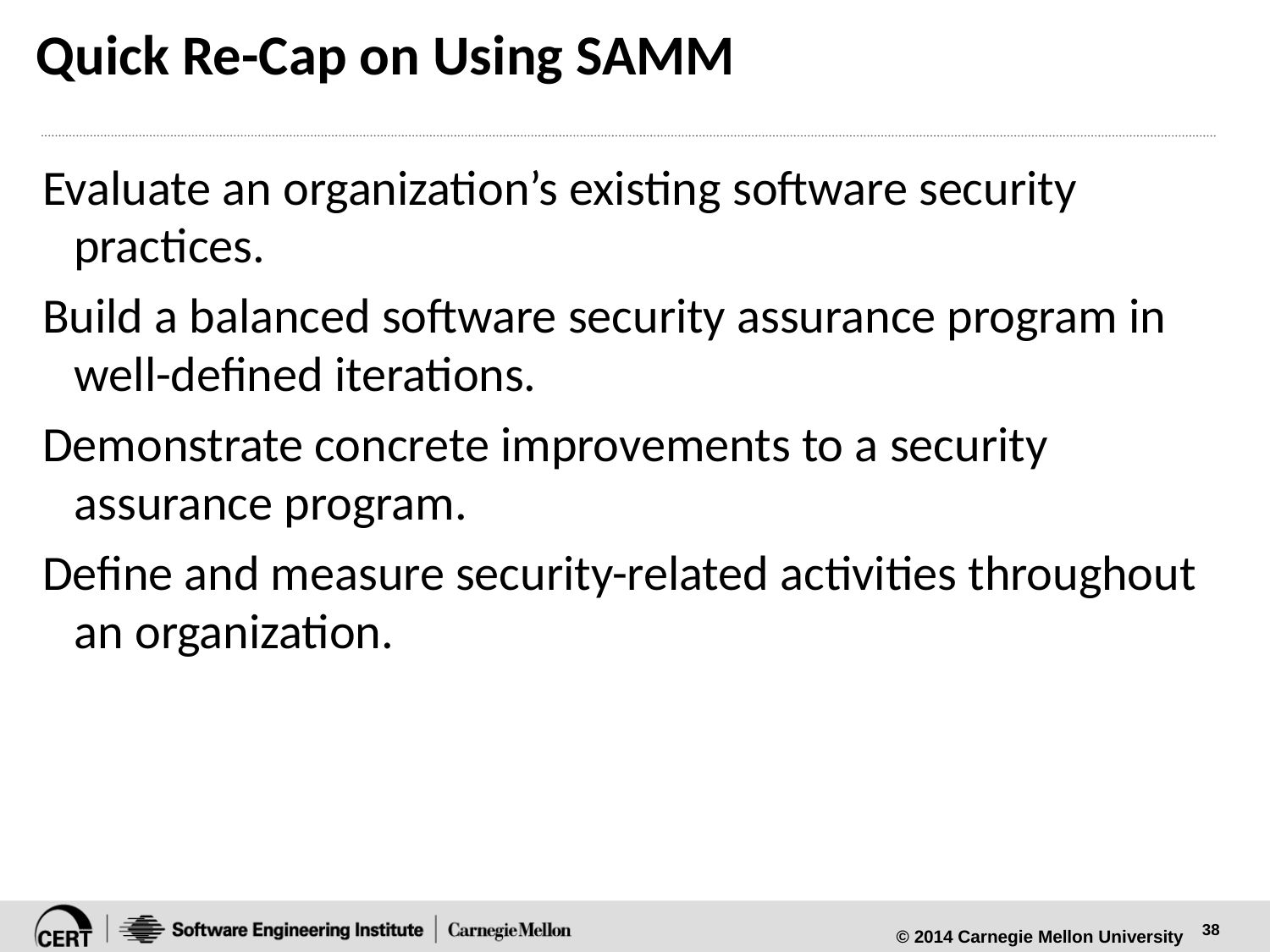

# Quick Re-Cap on Using SAMM
Evaluate an organization’s existing software security practices.
Build a balanced software security assurance program in well-defined iterations.
Demonstrate concrete improvements to a security assurance program.
Define and measure security-related activities throughout an organization.